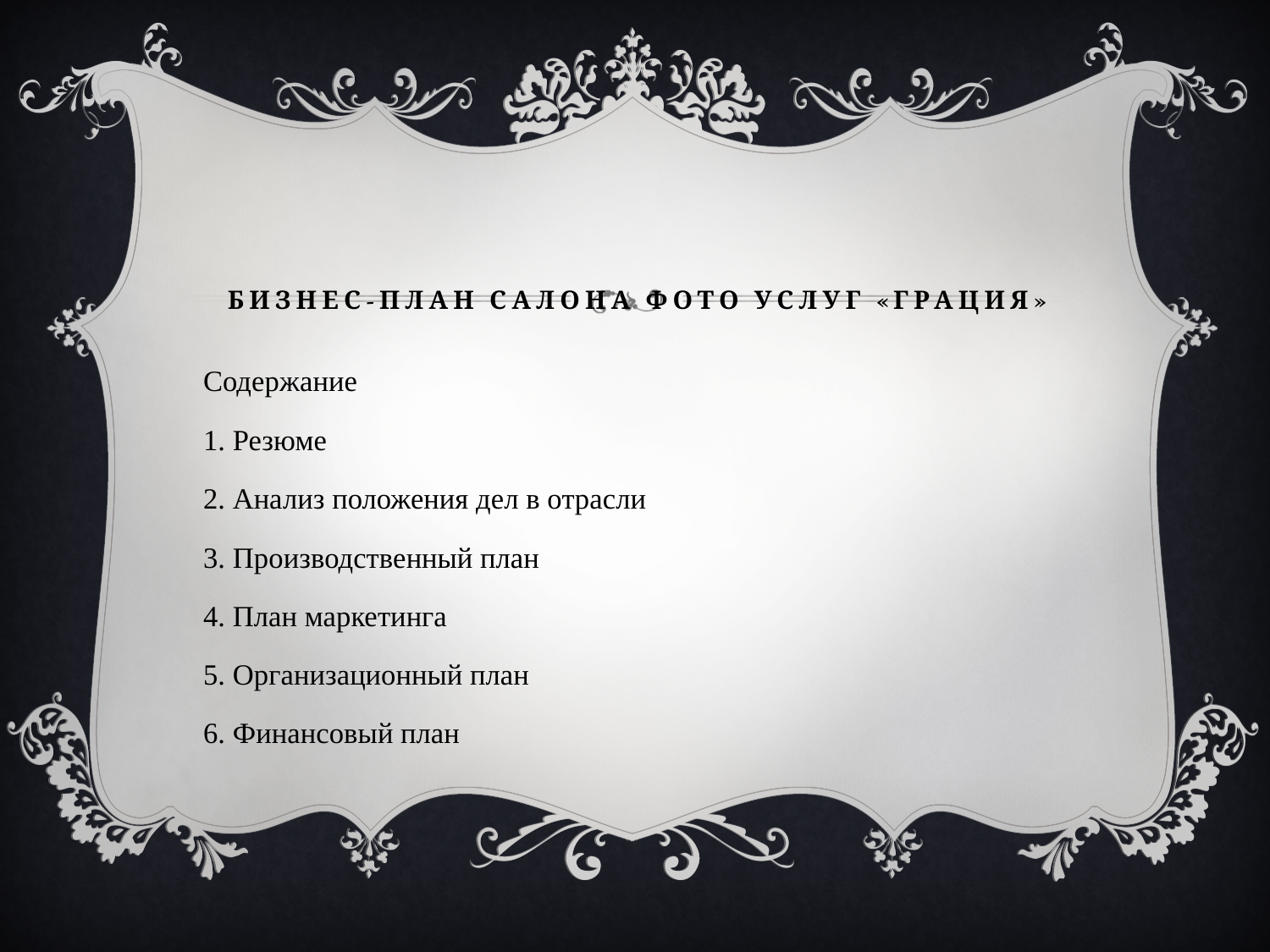

# Бизнес-план салона фото услуг «Грация»
Содержание
1. Резюме
2. Анализ положения дел в отрасли
3. Производственный план
4. План маркетинга
5. Организационный план
6. Финансовый план